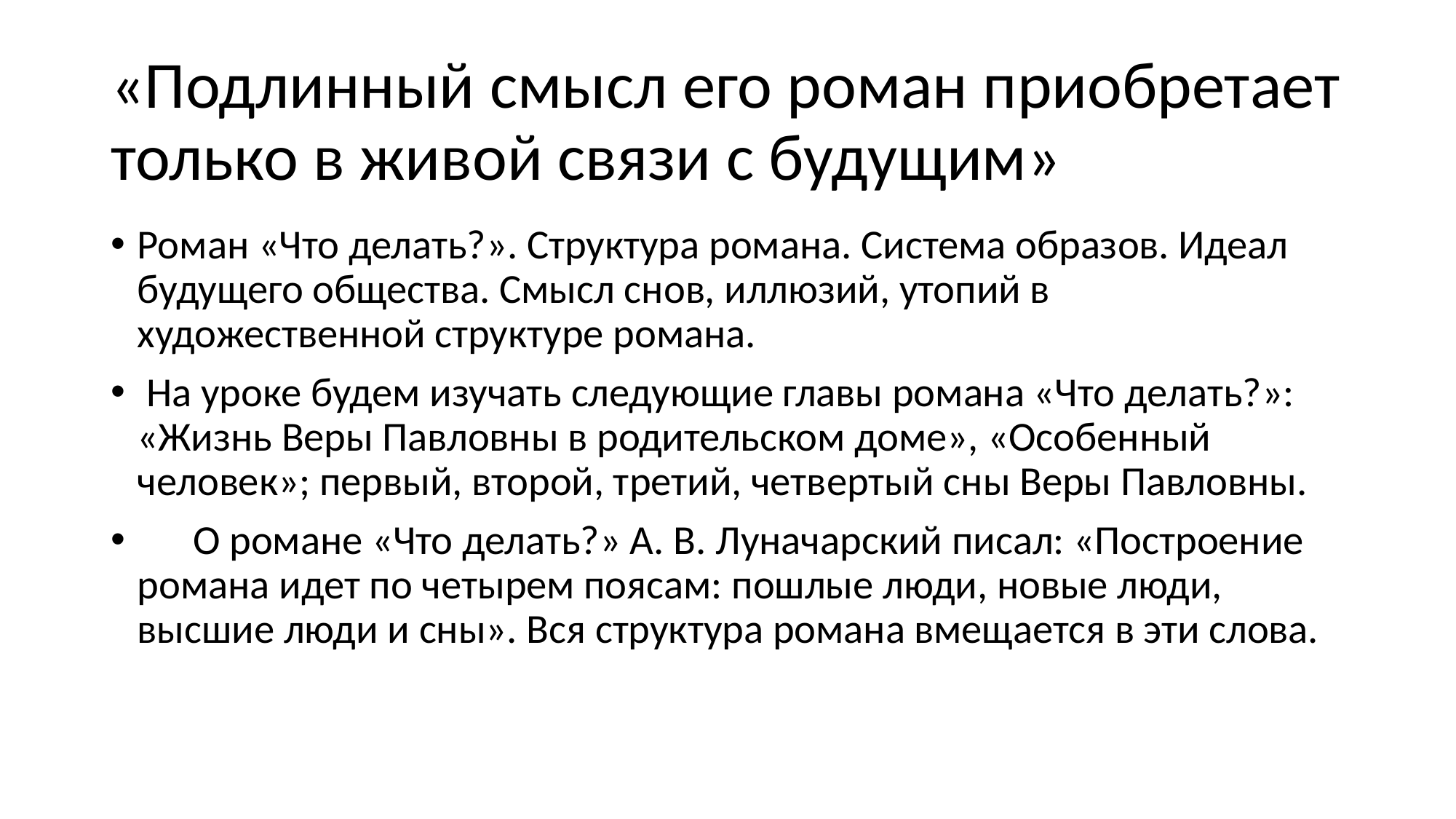

# «Подлинный смысл его роман приобретает только в живой связи с будущим»
Роман «Что делать?». Структура романа. Система образов. Идеал будущего общества. Смысл снов, иллюзий, утопий в художественной структуре романа.
 На уроке будем изучать следующие главы романа «Что делать?»: «Жизнь Веры Павловны в родительском доме», «Особенный человек»; первый, второй, третий, четвертый сны Веры Павловны.
      О романе «Что делать?» А. В. Луначарский писал: «Построение романа идет по четырем поясам: пошлые люди, новые люди, высшие люди и сны». Вся структура романа вмещается в эти слова.